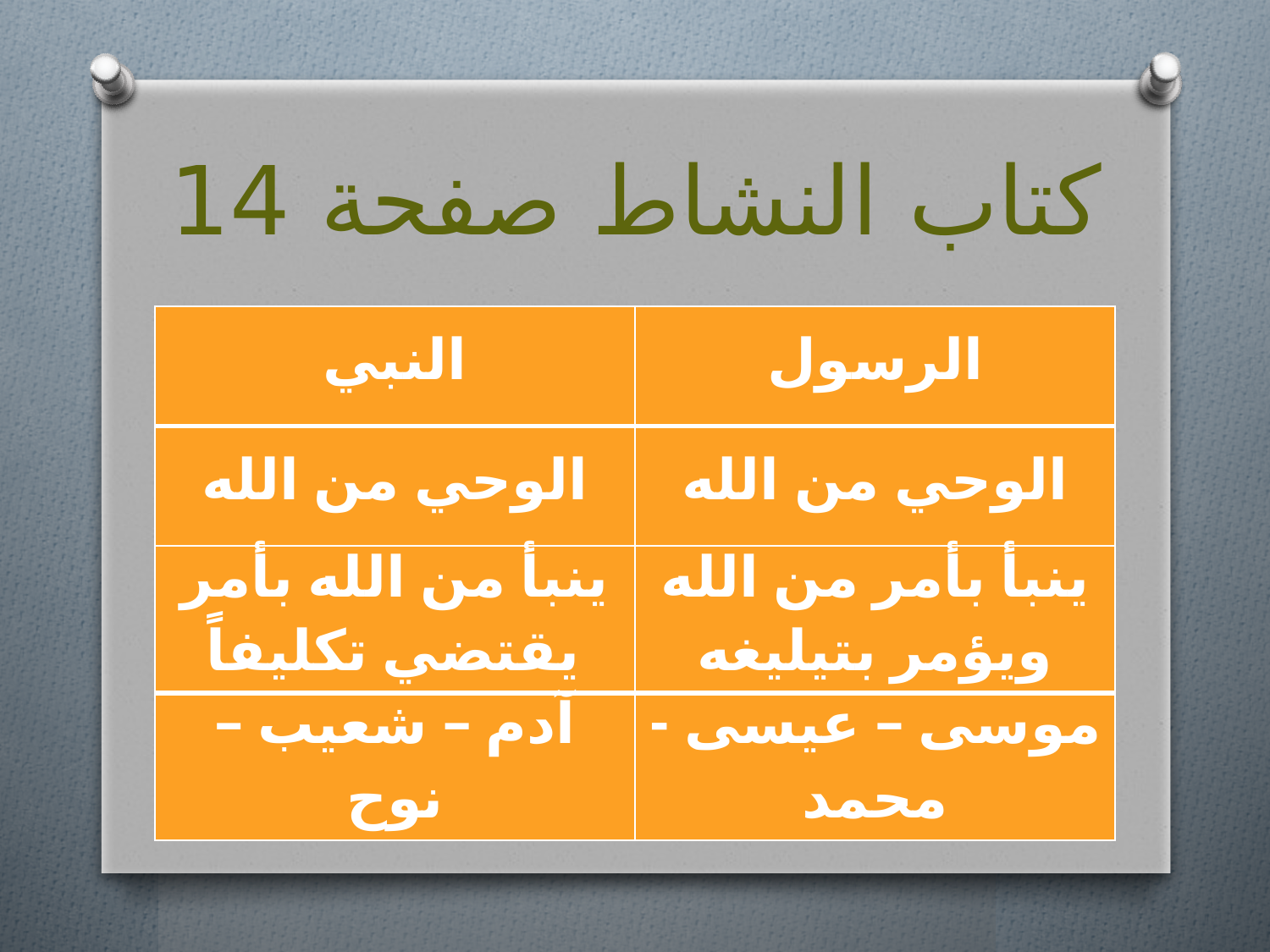

# كتاب النشاط صفحة 14
| النبي | الرسول |
| --- | --- |
| الوحي من الله | الوحي من الله |
| ينبأ من الله بأمر يقتضي تكليفاً | ينبأ بأمر من الله ويؤمر بتيليغه |
| آدم – شعيب – نوح | موسى – عيسى - محمد |